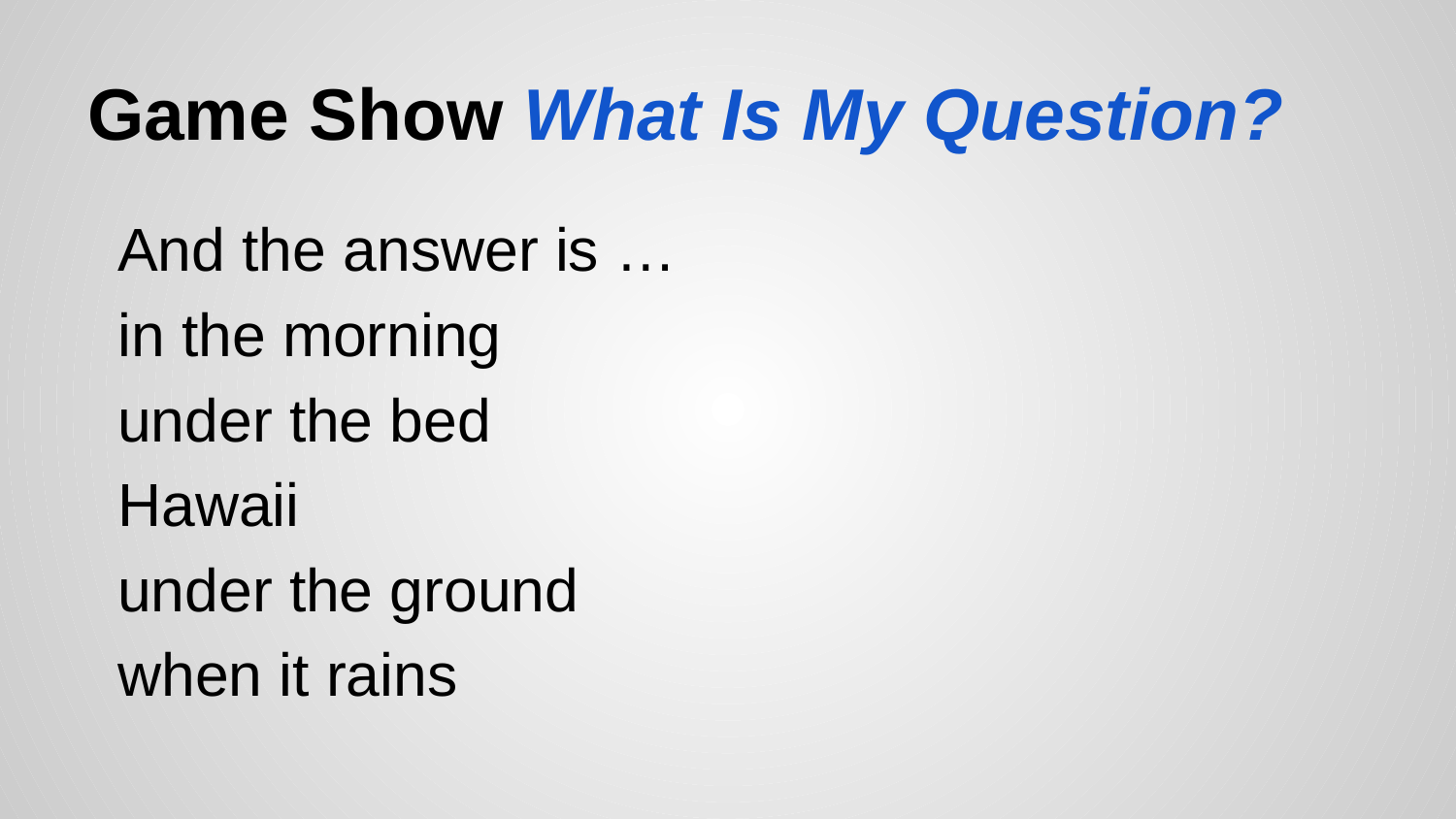

# Game Show What Is My Question?
And the answer is …
in the morning
under the bed
Hawaii
under the ground
when it rains